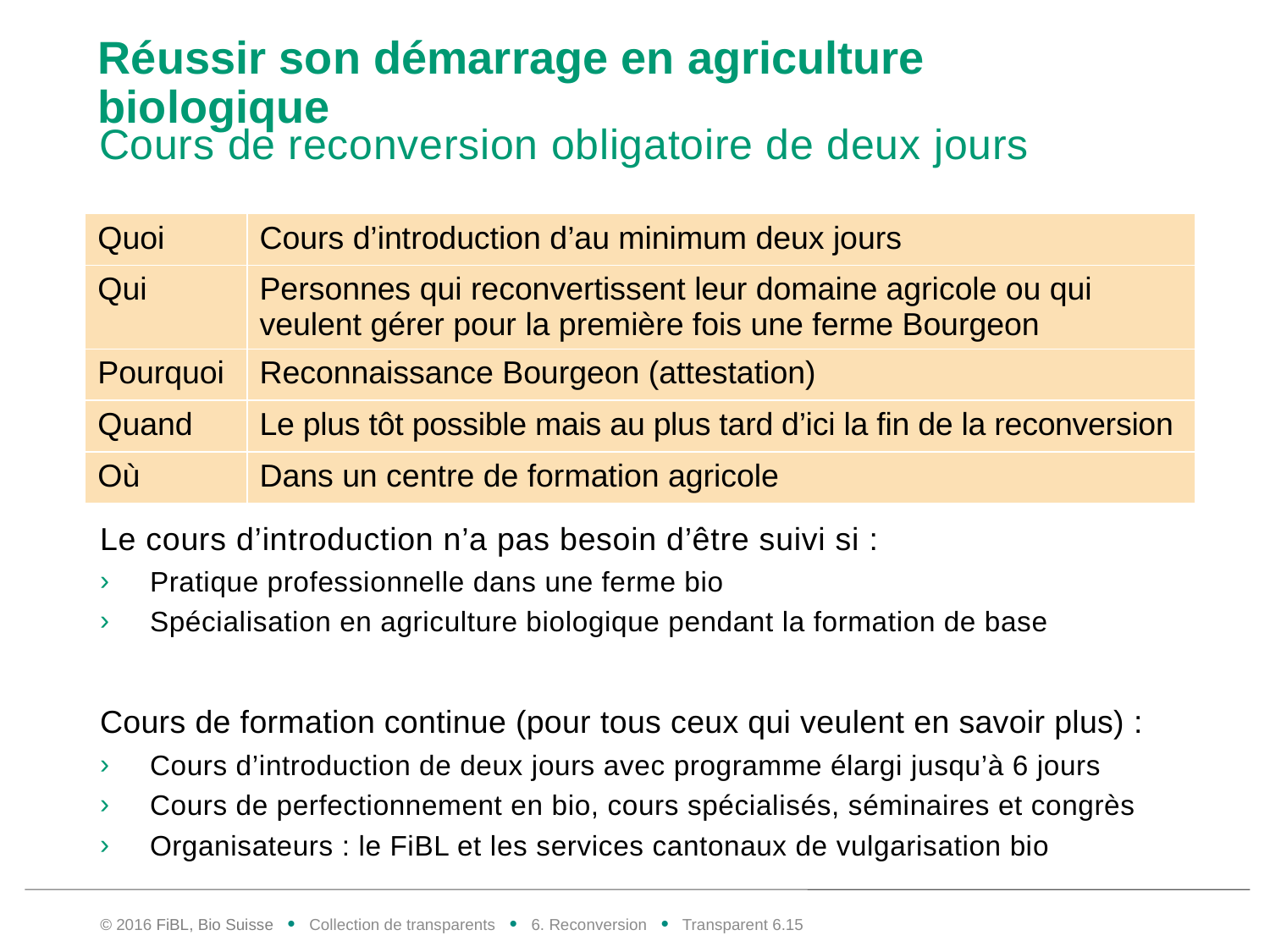

# Réussir son démarrage en agriculture biologique
Cours de reconversion obligatoire de deux jours
| Quoi | Cours d’introduction d’au minimum deux jours |
| --- | --- |
| Qui | Personnes qui reconvertissent leur domaine agricole ou qui veulent gérer pour la première fois une ferme Bourgeon |
| Pourquoi | Reconnaissance Bourgeon (attestation) |
| Quand | Le plus tôt possible mais au plus tard d’ici la fin de la reconversion |
| Où | Dans un centre de formation agricole |
Le cours d’introduction n’a pas besoin d’être suivi si :
Pratique professionnelle dans une ferme bio
Spécialisation en agriculture biologique pendant la formation de base

Cours de formation continue (pour tous ceux qui veulent en savoir plus) :
Cours d’introduction de deux jours avec programme élargi jusqu’à 6 jours
Cours de perfectionnement en bio, cours spécialisés, séminaires et congrès
Organisateurs : le FiBL et les services cantonaux de vulgarisation bio

© 2016 FiBL, Bio Suisse   •   Collection de transparents   •   6. Reconversion   •   Transparent 6.15